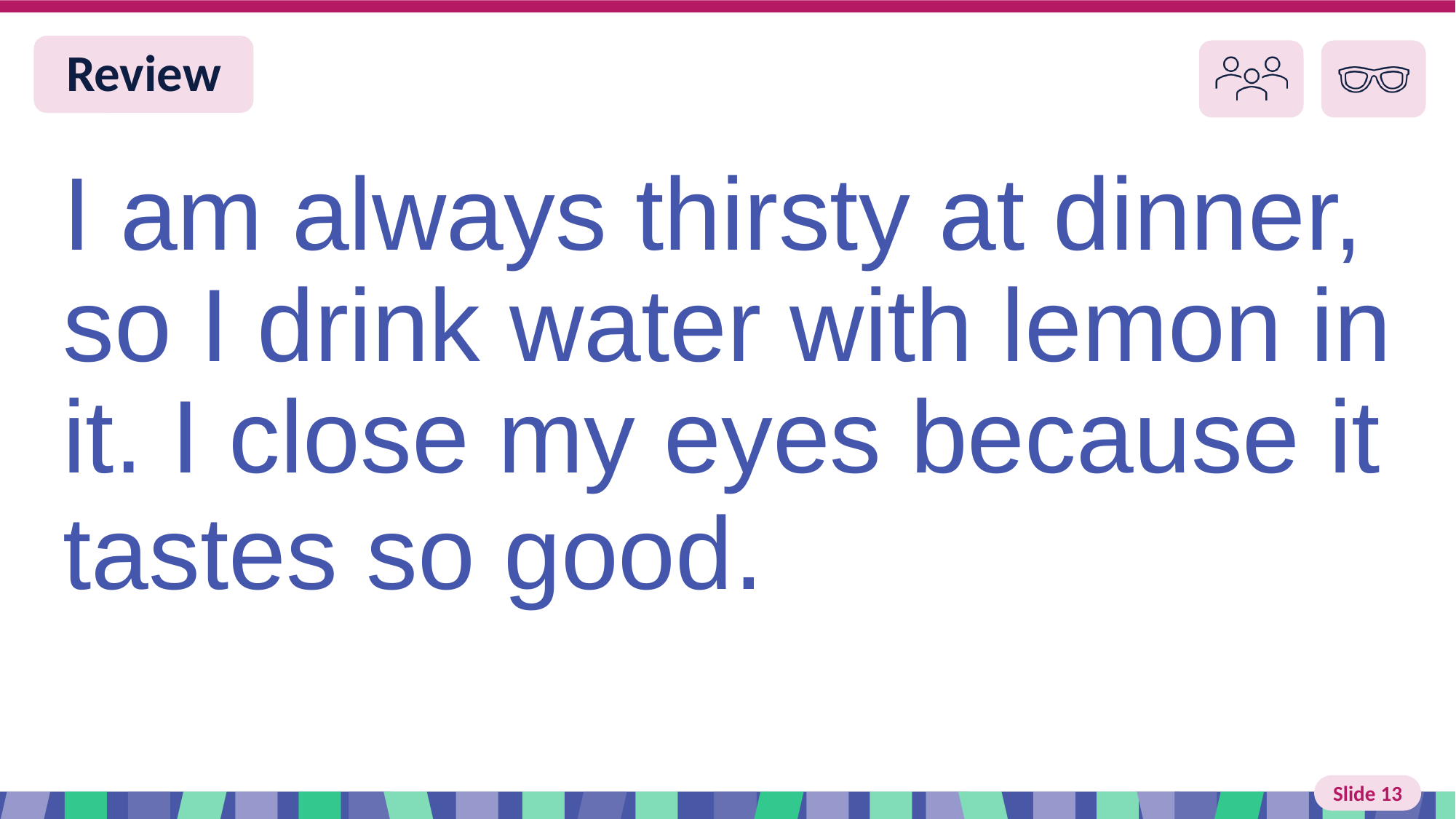

Slide 13 Review You do
I am always thirsty at dinner, so I drink water with lemon in it. I close my eyes because it tastes so good.